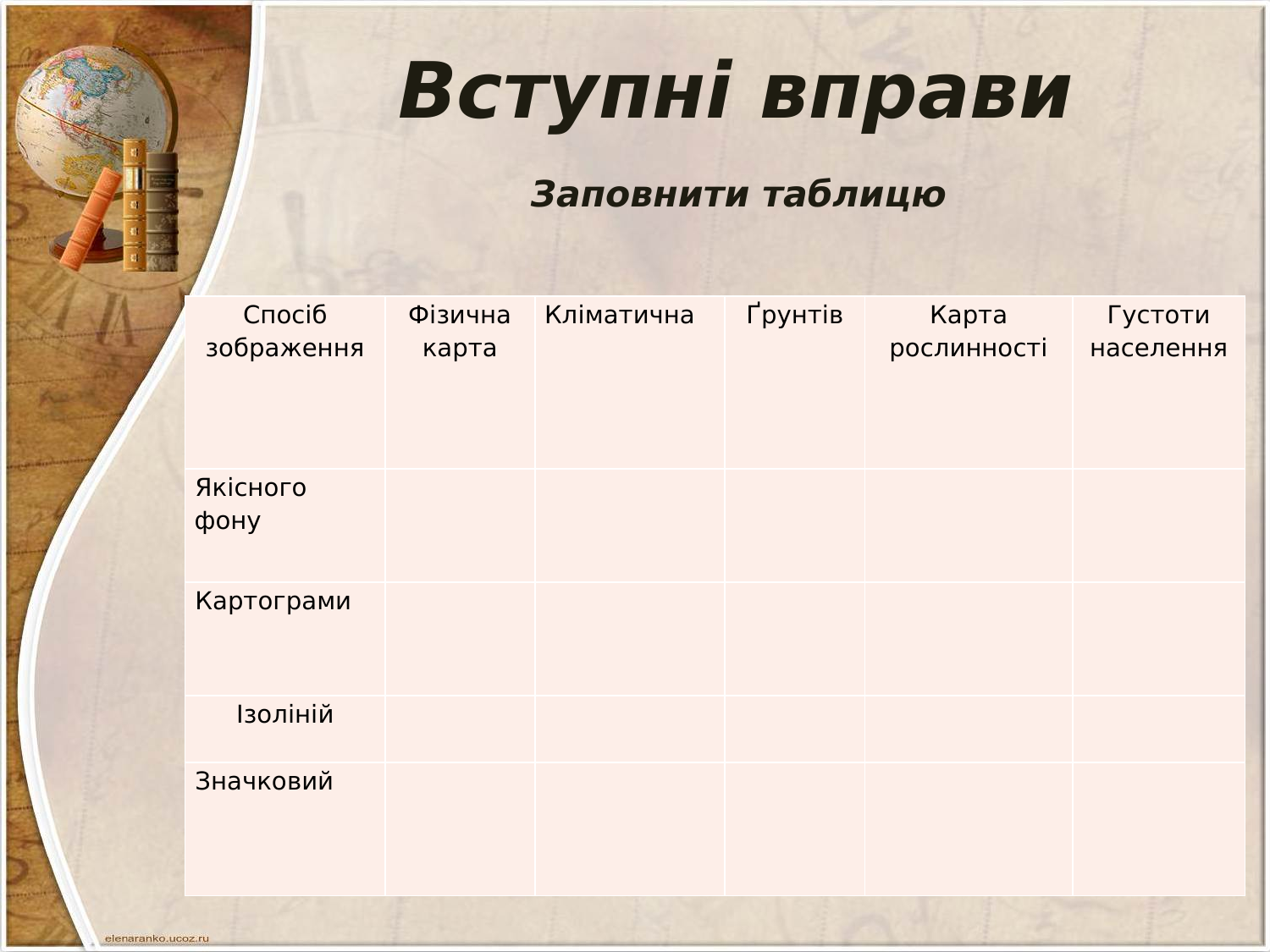

# Вступні вправи
Заповнити таблицю
| Спосіб зображення | Фізична карта | Кліматична | Ґрунтів | Карта рослинності | Густоти населення |
| --- | --- | --- | --- | --- | --- |
| Якісного фону |  |  |  |  |  |
| Картограми |  |  |  |  |  |
| Ізоліній |  |  |  |  |  |
| Значковий |  |  |  |  |  |